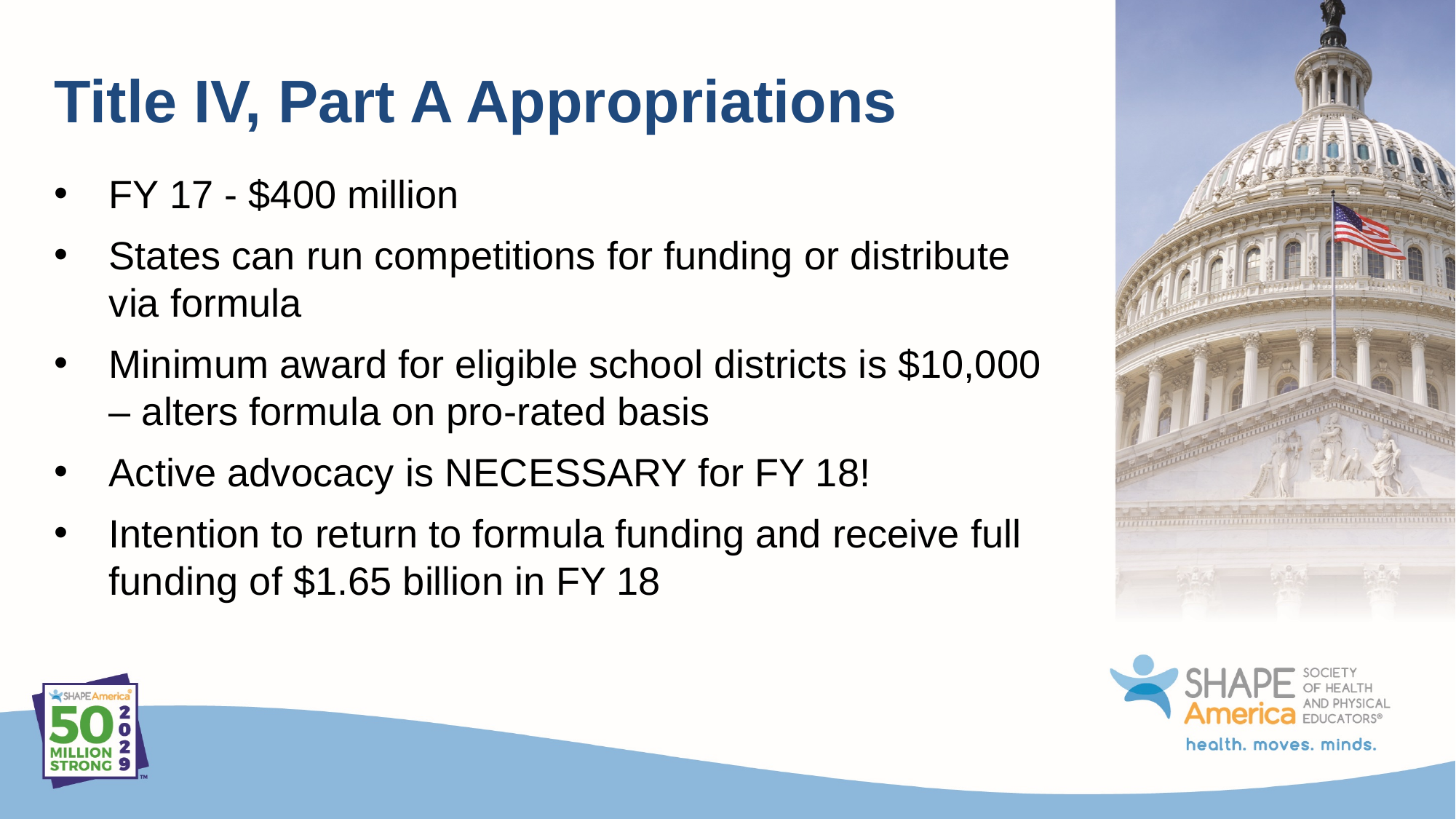

Title IV, Part A Appropriations
FY 17 - $400 million
States can run competitions for funding or distribute via formula
Minimum award for eligible school districts is $10,000 – alters formula on pro-rated basis
Active advocacy is NECESSARY for FY 18!
Intention to return to formula funding and receive full funding of $1.65 billion in FY 18